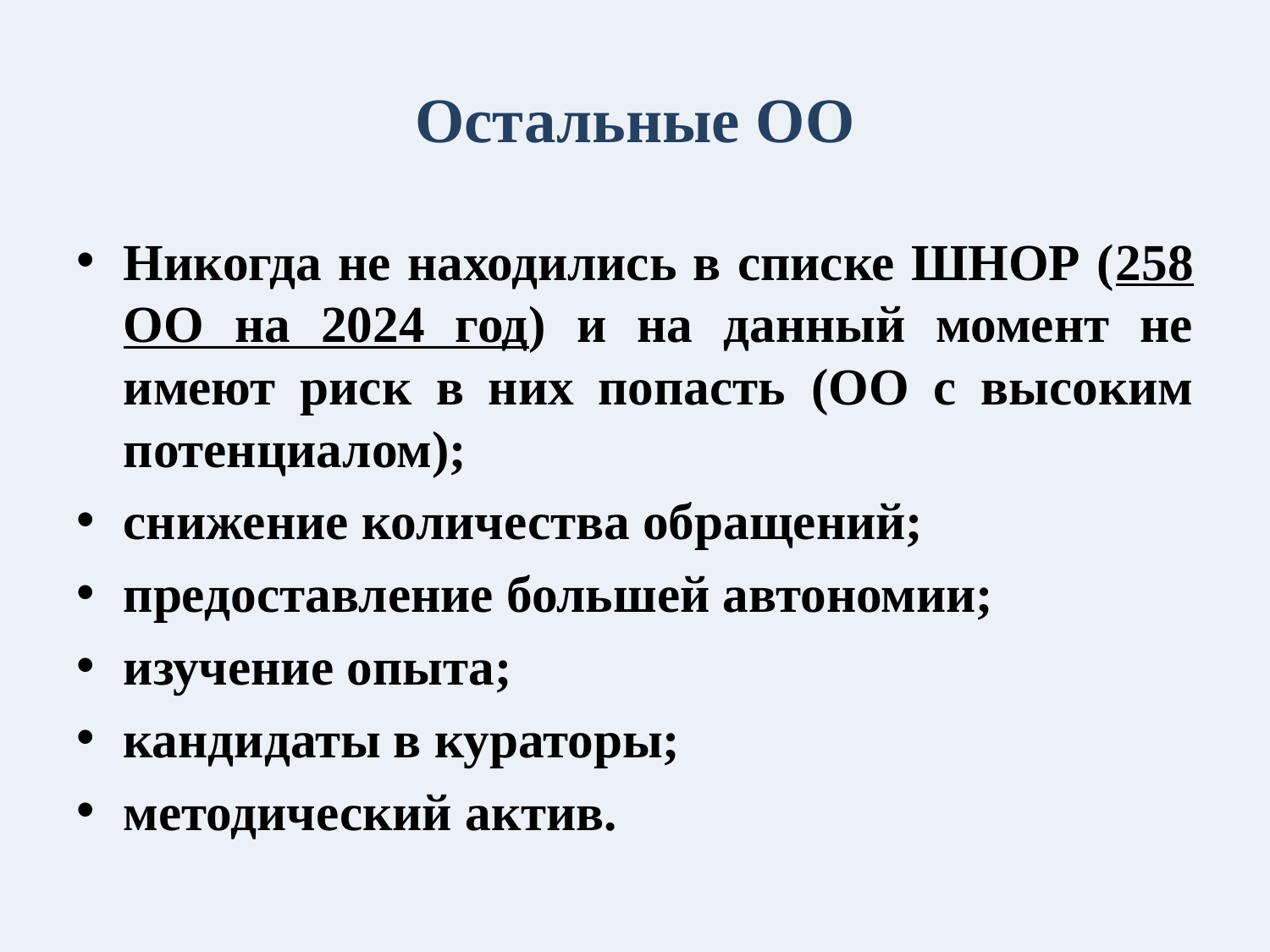

# Остальные ОО
Никогда не находились в списке ШНОР (258 ОО на 2024 год) и на данный момент не имеют риск в них попасть (ОО с высоким потенциалом);
снижение количества обращений;
предоставление большей автономии;
изучение опыта;
кандидаты в кураторы;
методический актив.